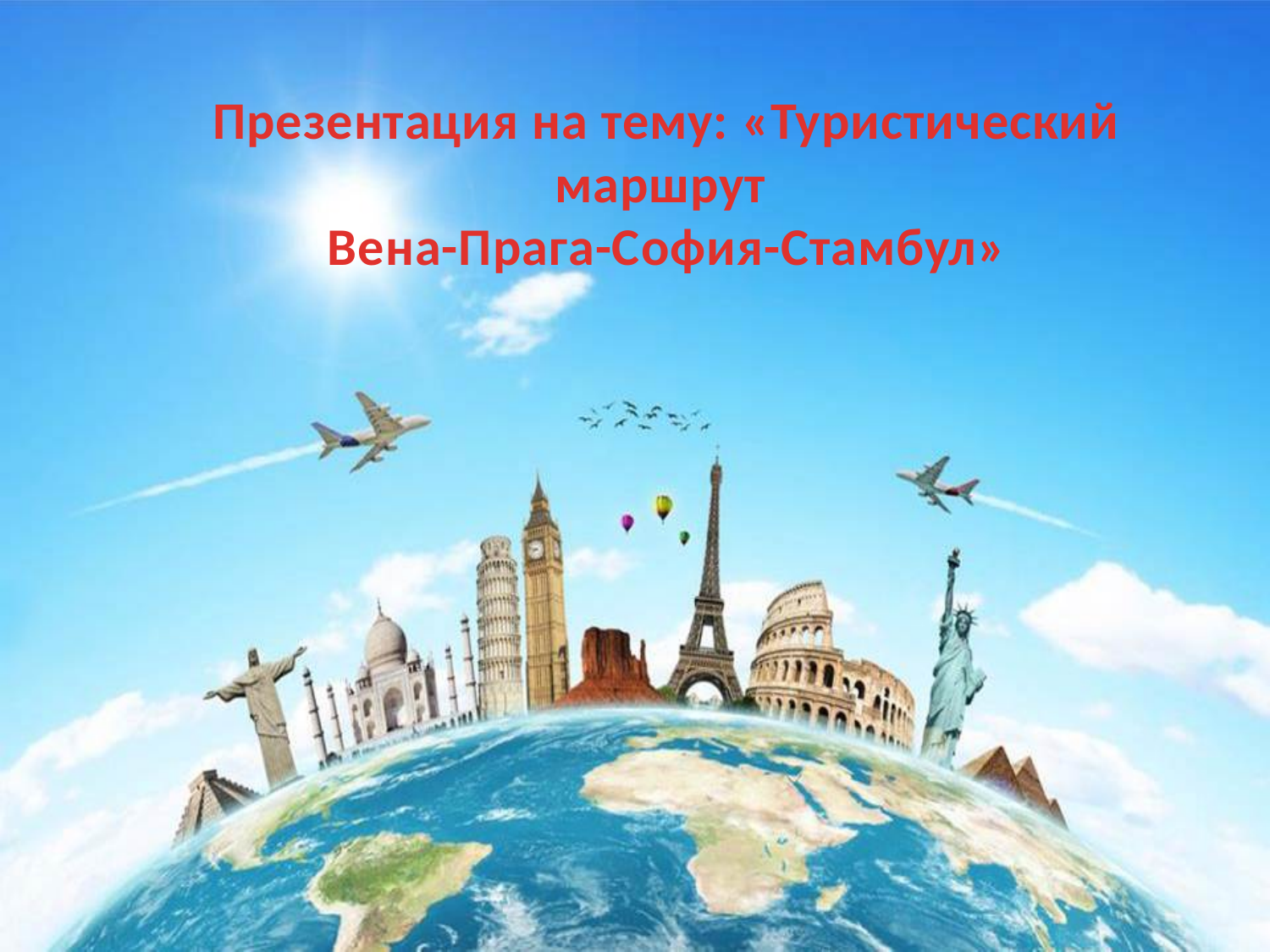

# Презентация на тему: «Туристический маршрут Вена-Прага-София-Стамбул»